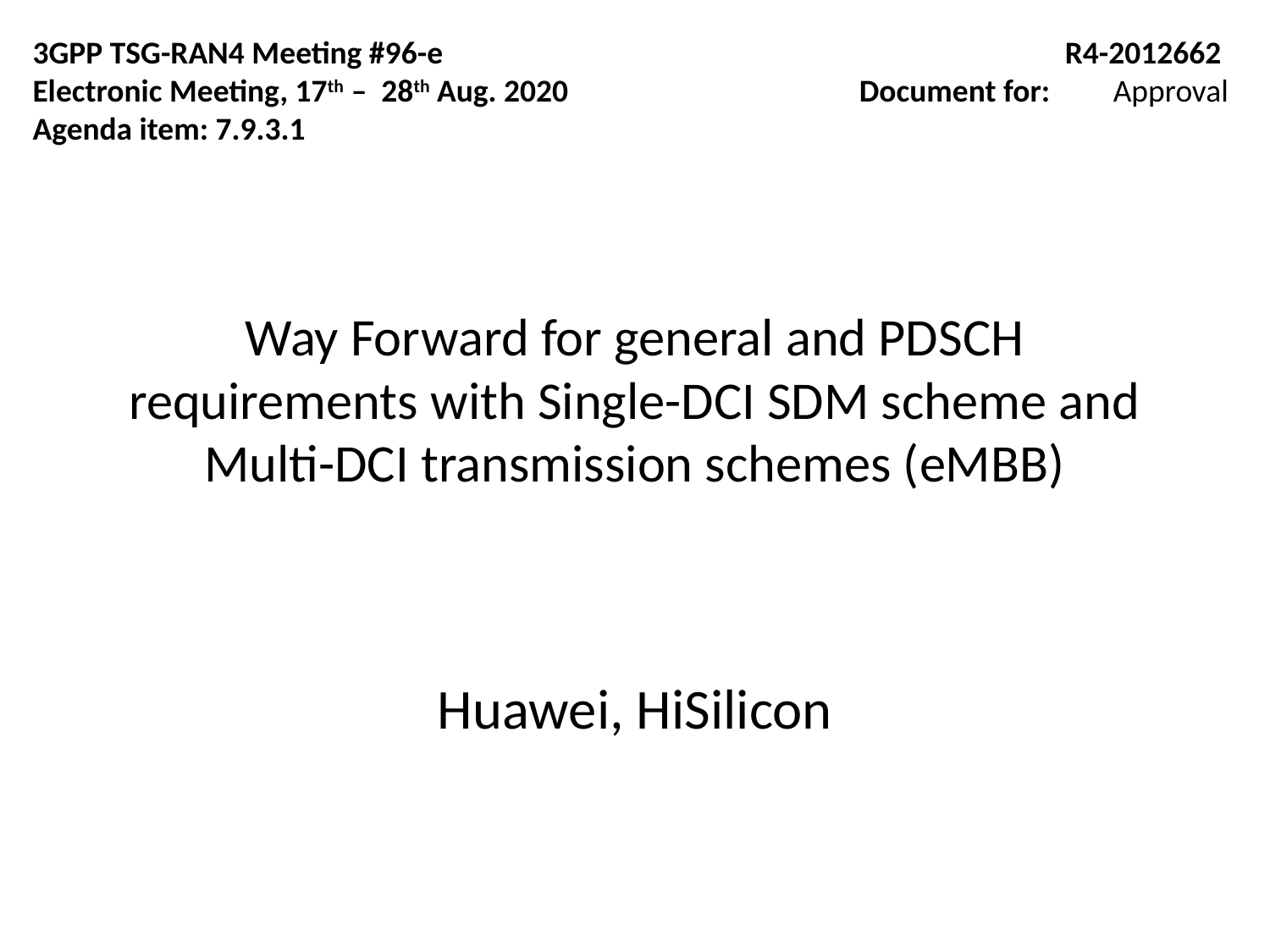

3GPP TSG-RAN4 Meeting #96-e
Electronic Meeting, 17th –  28th Aug. 2020
Agenda item: 7.9.3.1
R4-2012662
Document for:	Approval
# Way Forward for general and PDSCH requirements with Single-DCI SDM scheme and Multi-DCI transmission schemes (eMBB)
Huawei, HiSilicon